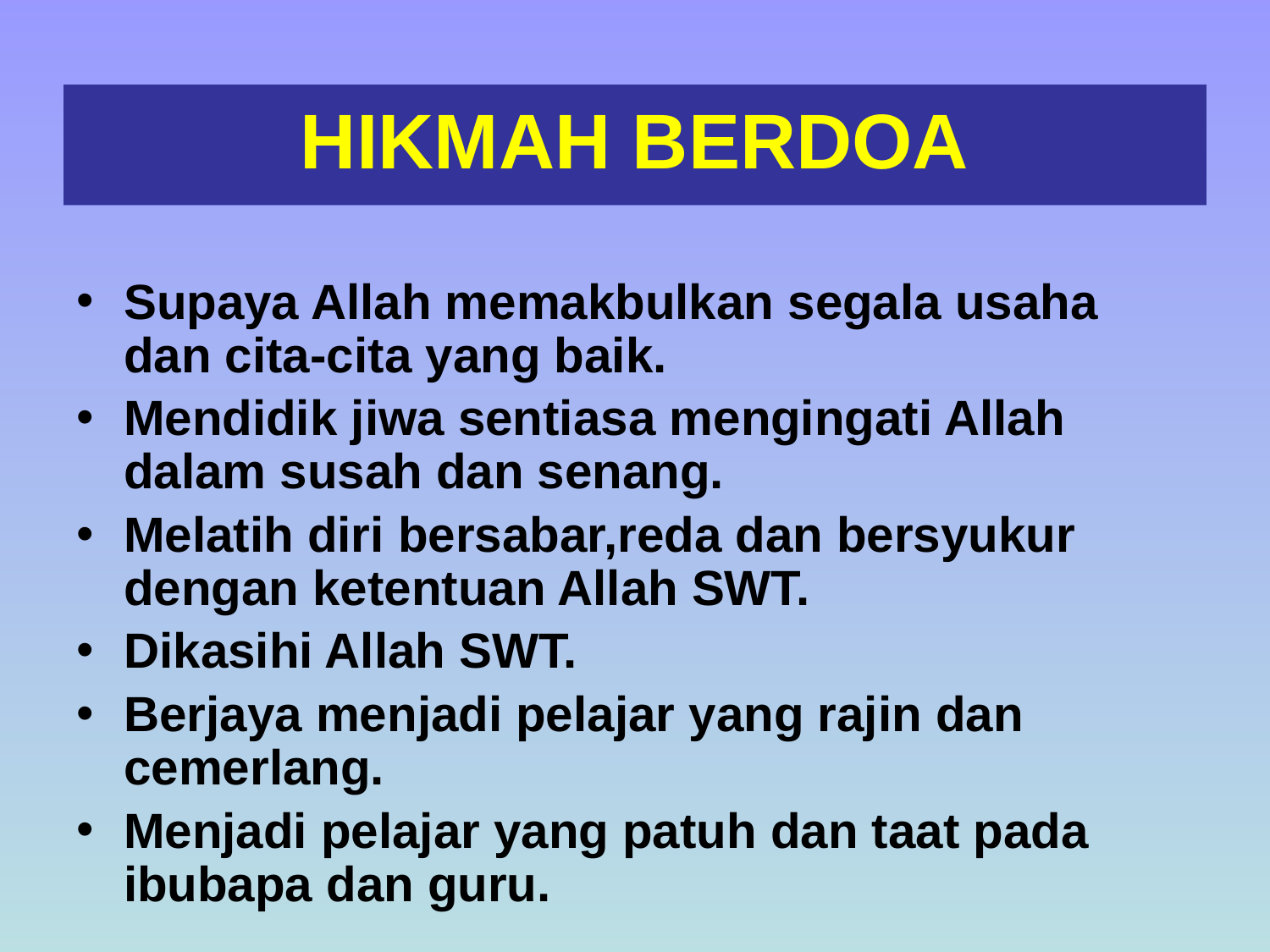

# HIKMAH BERDOA

Supaya Allah memakbulkan segala usaha dan cita-cita yang baik.
Mendidik jiwa sentiasa mengingati Allah dalam susah dan senang.
Melatih diri bersabar,reda dan bersyukur dengan ketentuan Allah SWT.
Dikasihi Allah SWT.
Berjaya menjadi pelajar yang rajin dan cemerlang.
Menjadi pelajar yang patuh dan taat pada ibubapa dan guru.